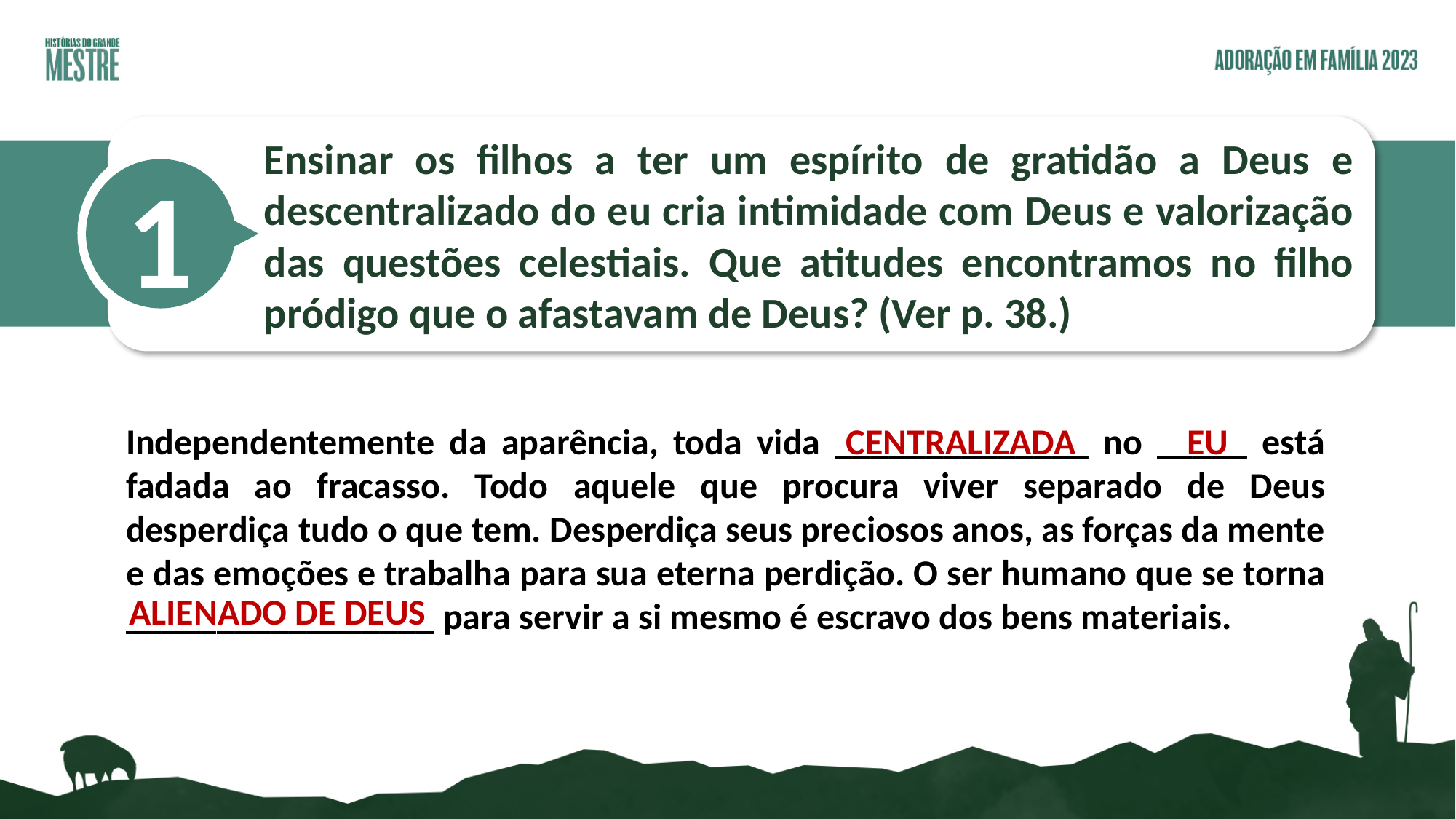

Ensinar os filhos a ter um espírito de gratidão a Deus e descentralizado do eu cria intimidade com Deus e valorização das questões celestiais. Que atitudes encontramos no filho pródigo que o afastavam de Deus? (Ver p. 38.)

1

CENTRALIZADA
EU
Independentemente da aparência, toda vida ______________ no _____ está fadada ao fracasso. Todo aquele que procura viver separado de Deus desperdiça tudo o que tem. Desperdiça seus preciosos anos, as forças da mente e das emoções e trabalha para sua eterna perdição. O ser humano que se torna _________________ para servir a si mesmo é escravo dos bens materiais.
ALIENADO DE DEUS